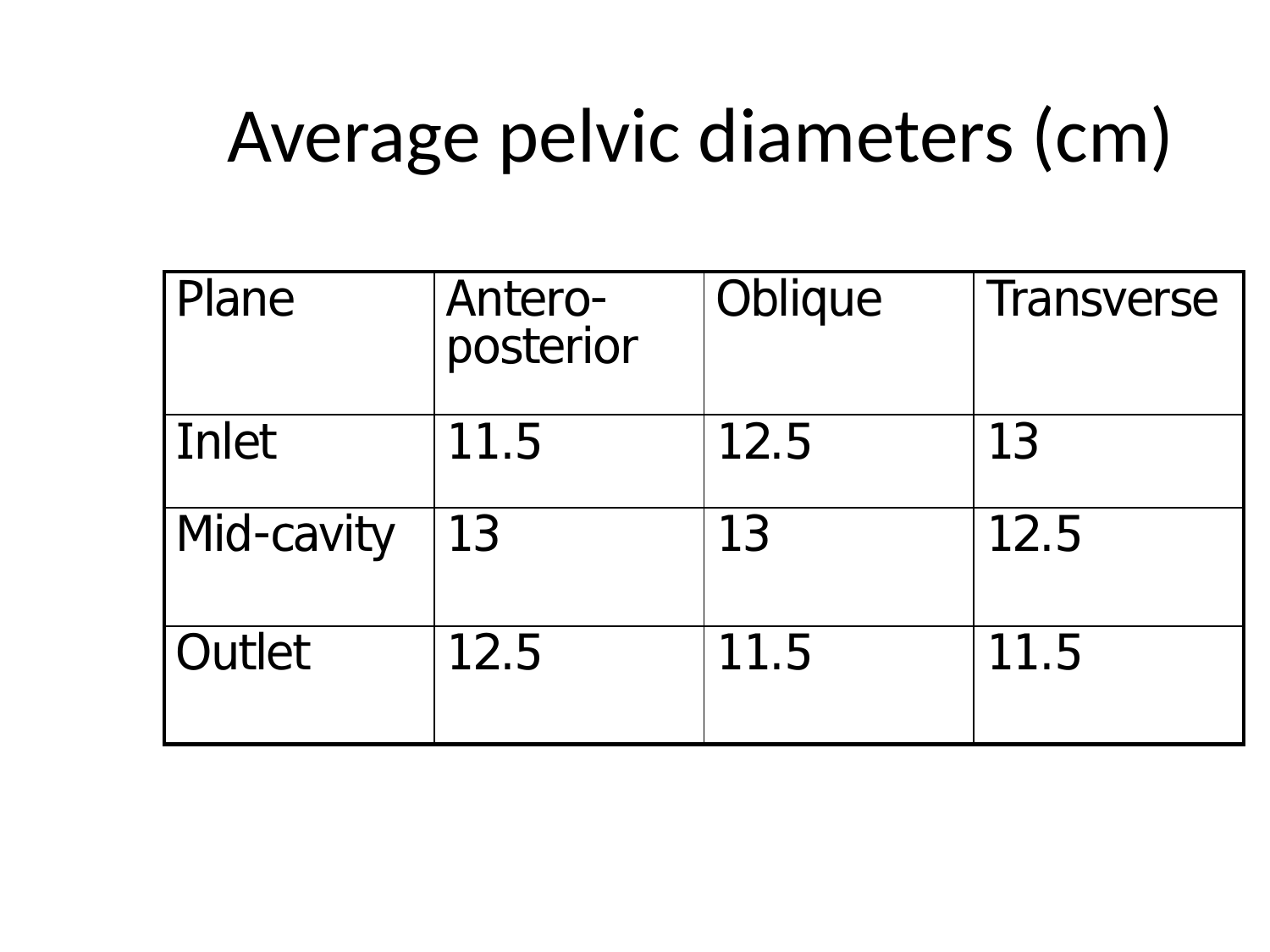

# Average pelvic diameters (cm)
| Plane | Antero-posterior | Oblique | Transverse |
| --- | --- | --- | --- |
| Inlet | 11.5 | 12.5 | 13 |
| Mid-cavity | 13 | 13 | 12.5 |
| Outlet | 12.5 | 11.5 | 11.5 |